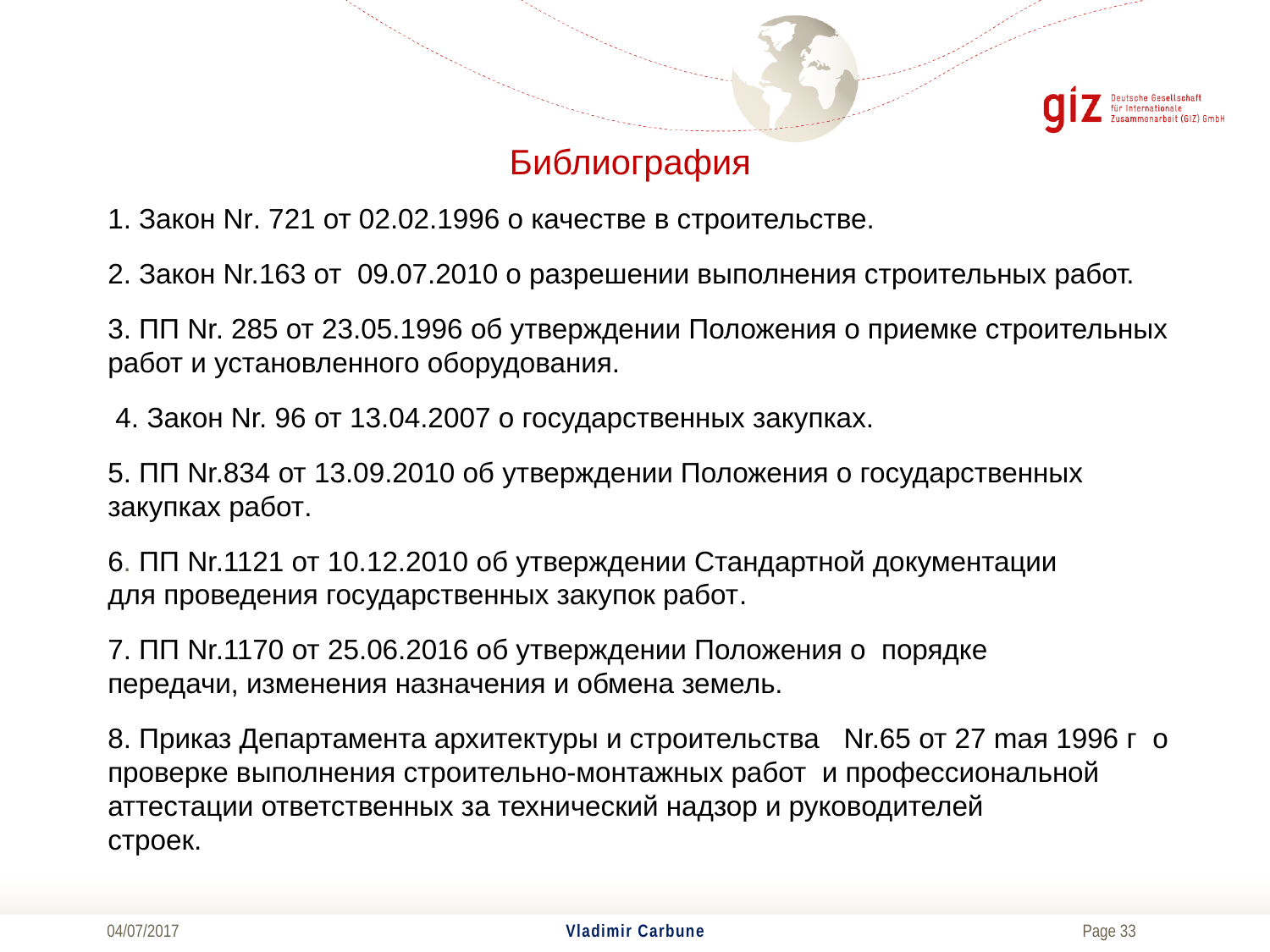

# Библиография
1. Закон Nr. 721 от 02.02.1996 о качестве в строительстве.
2. Закон Nr.163 от  09.07.2010 о разрешении выполнения строительных работ.
3. ПП Nr. 285 от 23.05.1996 об утверждении Положения о приемке строительных работ и установленного оборудования.
 4. Закон Nr. 96 от 13.04.2007 о государственных закупках.
5. ПП Nr.834 от 13.09.2010 об утверждении Положения о государственных закупках работ.
6. ПП Nr.1121 от 10.12.2010 oб утверждении Стандартной документации для проведения государственных закупок работ.
7. ПП Nr.1170 от 25.06.2016 об утверждении Положения о  порядке передачи, изменения назначения и обмена земель.
8. Приказ Департамента архитектуры и строительства   Nr.65 от 27 maя 1996 г  о проверке выполнения строительно-монтажных работ  и профессиональной аттестации ответственных за технический надзор и руководителей строек.
04/07/2017
Vladimir Carbune